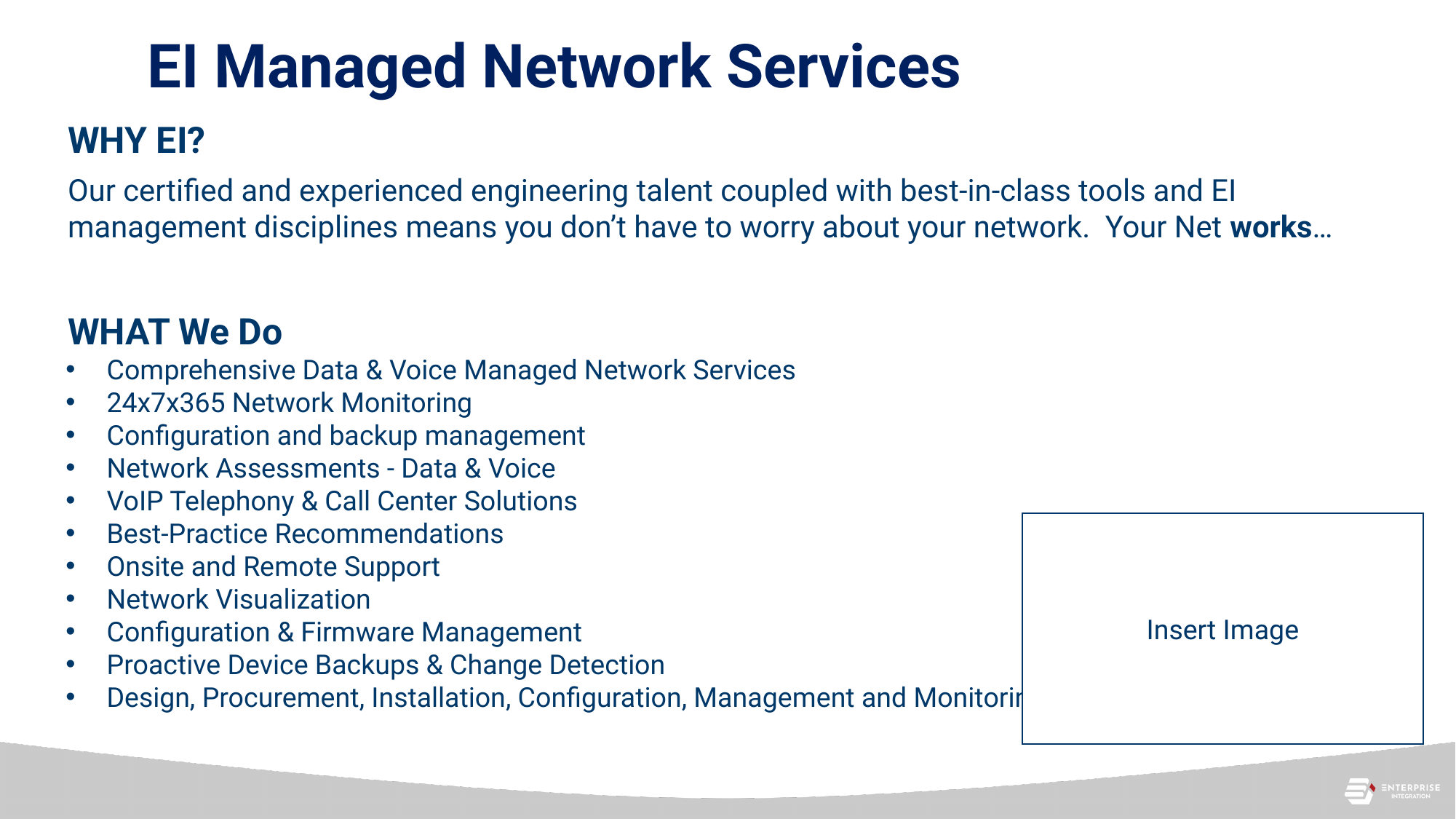

# EI Managed Network Services
WHY EI?
Our certified and experienced engineering talent coupled with best-in-class tools and EI management disciplines means you don’t have to worry about your network.  Your Net works…

WHAT We Do
Comprehensive Data & Voice Managed Network Services
24x7x365 Network Monitoring
Configuration and backup management
Network Assessments - Data & Voice
VoIP Telephony & Call Center Solutions
Best-Practice Recommendations
Onsite and Remote Support
Network Visualization
Configuration & Firmware Management
Proactive Device Backups & Change Detection
Design, Procurement, Installation, Configuration, Management and Monitoring
Insert Image